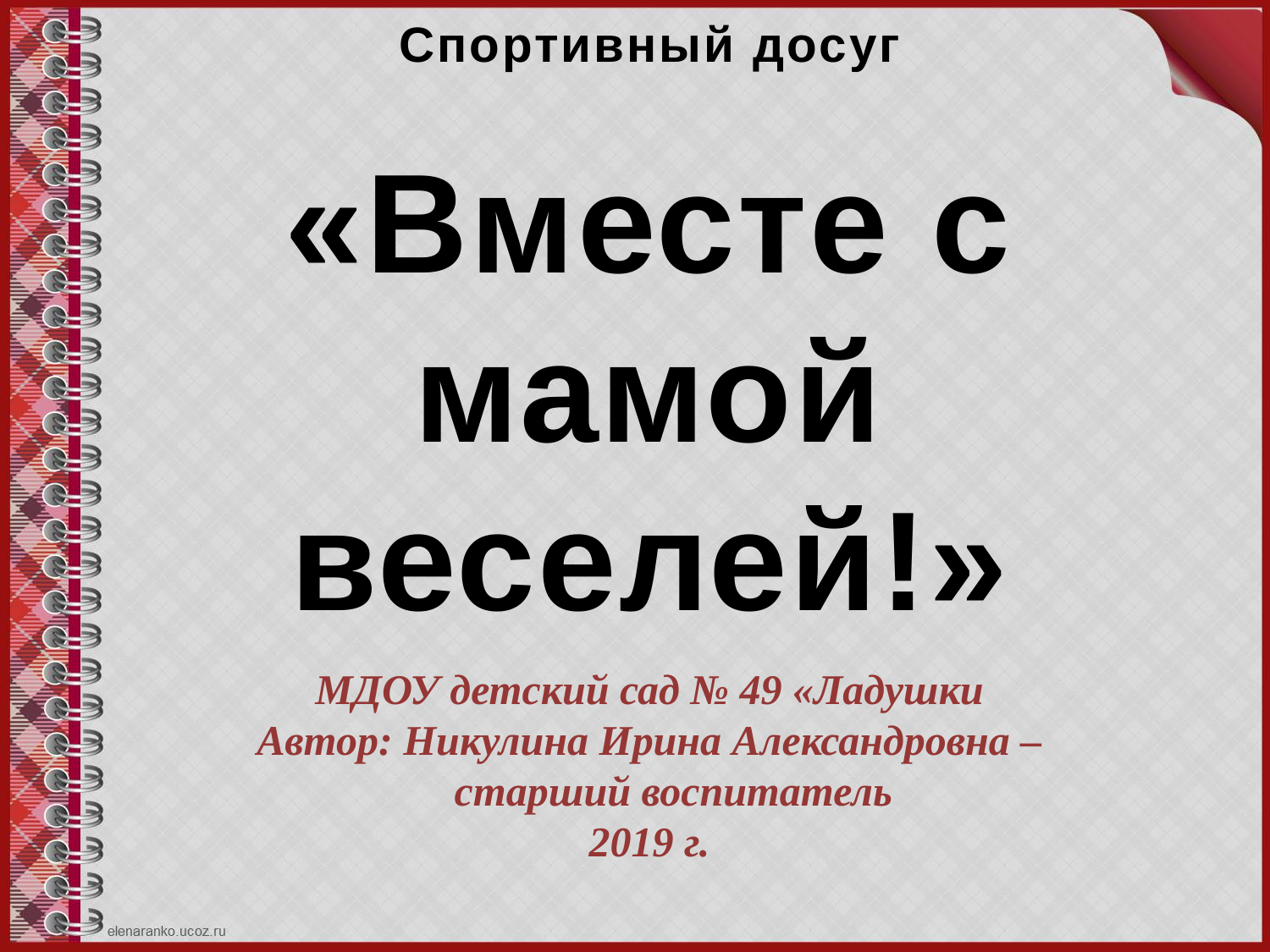

Спортивный досуг

«Вместе с мамой веселей!»
МДОУ детский сад № 49 «Ладушки
Автор: Никулина Ирина Александровна – старший воспитатель
2019 г.